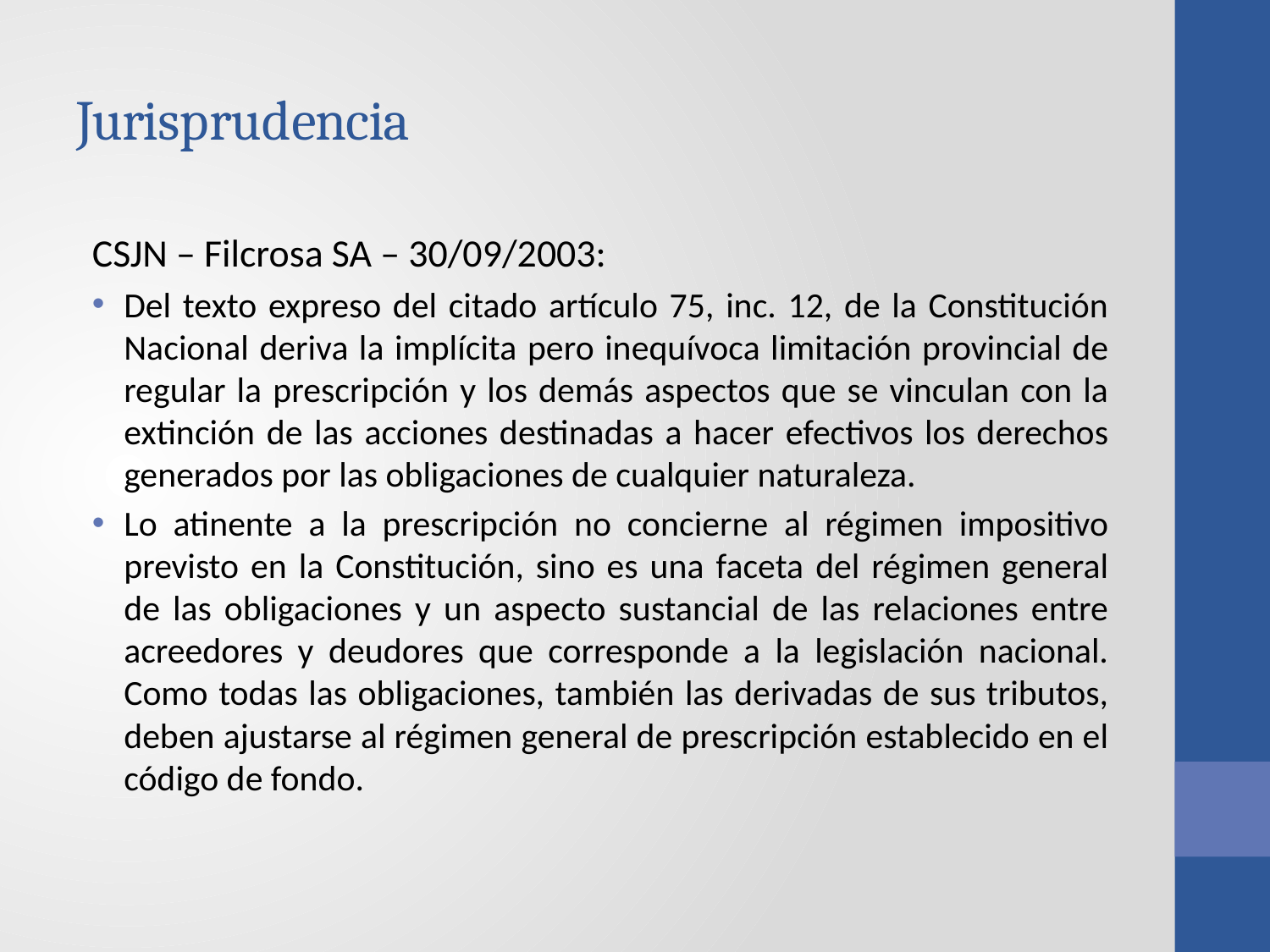

# Jurisprudencia
CSJN – Filcrosa SA – 30/09/2003:
Del texto expreso del citado artículo 75, inc. 12, de la Constitución Nacional deriva la implícita pero inequívoca limitación provincial de regular la prescripción y los demás aspectos que se vinculan con la extinción de las acciones destinadas a hacer efectivos los derechos generados por las obligaciones de cualquier naturaleza.
Lo atinente a la prescripción no concierne al régimen impositivo previsto en la Constitución, sino es una faceta del régimen general de las obligaciones y un aspecto sustancial de las relaciones entre acreedores y deudores que corresponde a la legislación nacional. Como todas las obligaciones, también las derivadas de sus tributos, deben ajustarse al régimen general de prescripción establecido en el código de fondo.